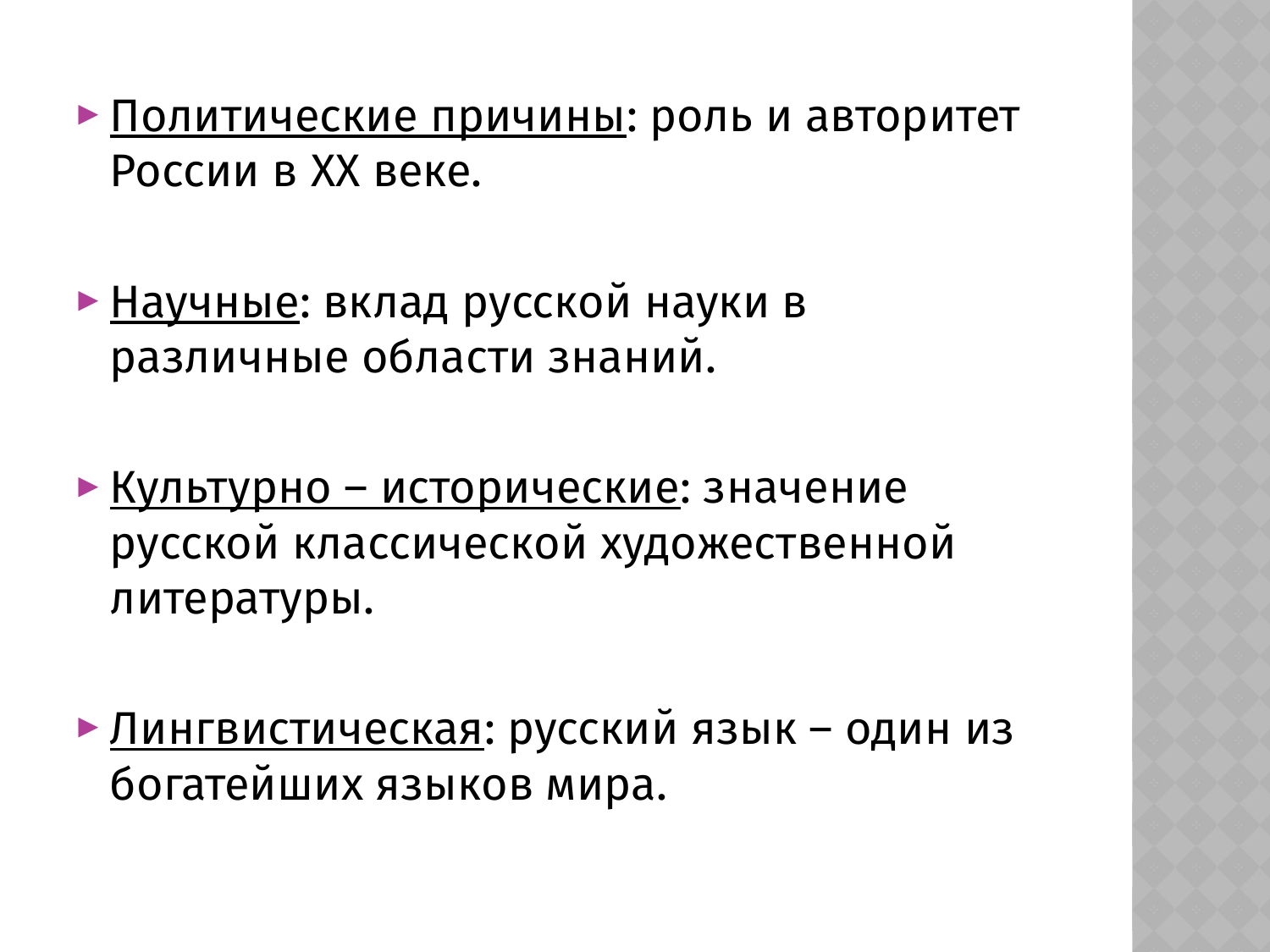

Политические причины: роль и авторитет России в XX веке.

Научные: вклад русской науки в различные области знаний.

Культурно – исторические: значение русской классической художественной литературы.

Лингвистическая: русский язык – один из богатейших языков мира.